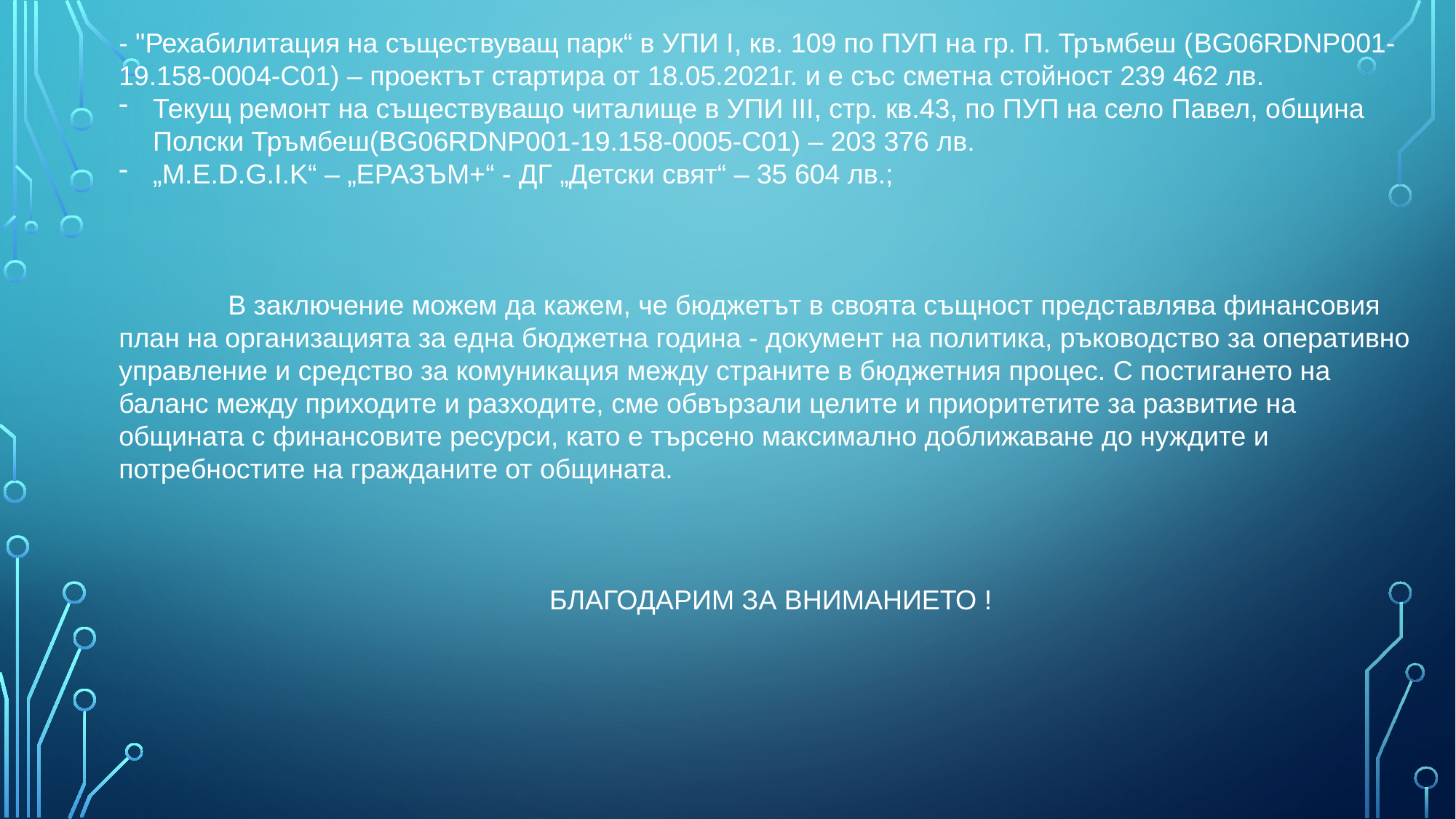

- "Рехабилитация на съществуващ парк“ в УПИ І, кв. 109 по ПУП на гр. П. Тръмбеш (BG06RDNP001-19.158-0004-C01) – проектът стартира от 18.05.2021г. и е със сметна стойност 239 462 лв.
Текущ ремонт на съществуващо читалище в УПИ ІІІ, стр. кв.43, по ПУП на село Павел, община Полски Тръмбеш(BG06RDNP001-19.158-0005-C01) – 203 376 лв.
„M.E.D.G.I.K“ – „ЕРАЗЪМ+“ - ДГ „Детски свят“ – 35 604 лв.;

	В заключение можем да кажем, че бюджетът в своята същност представлява финансовия план на организацията за една бюджетна година - документ на политика, ръководство за оперативно управление и средство за комуникация между страните в бюджетния процес. С постигането на баланс между приходите и разходите, сме обвързали целите и приоритетите за развитие на общината с финансовите ресурси, като е търсено максимално доближаване до нуждите и потребностите на гражданите от общината.

БЛАГОДАРИМ ЗА ВНИМАНИЕТО !